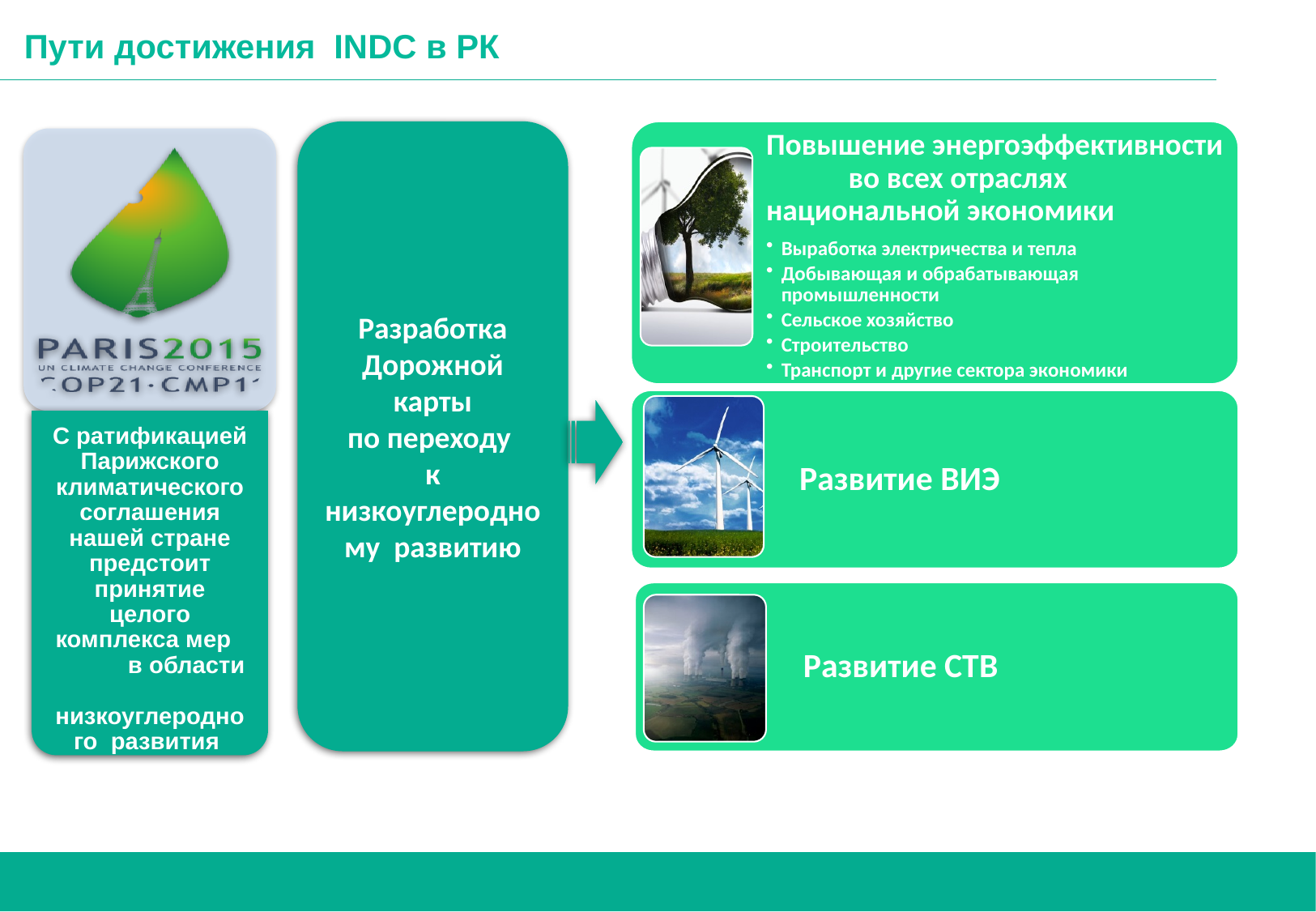

# Пути достижения  INDC в РК
Разработка Дорожной карты
по переходу
к низкоуглеродному  развитию
Повышение энергоэффективности              во всех отраслях национальной экономики
Выработка электричества и тепла
Добывающая и обрабатывающая промышленности
Сельское хозяйство
Строительство
Транспорт и другие сектора экономики
    Развитие ВИЭ
    Развитие СТВ
С ратификацией Парижского климатического соглашения нашей стране предстоит принятие целого комплекса мер              в области  низкоуглеродного  развития

15